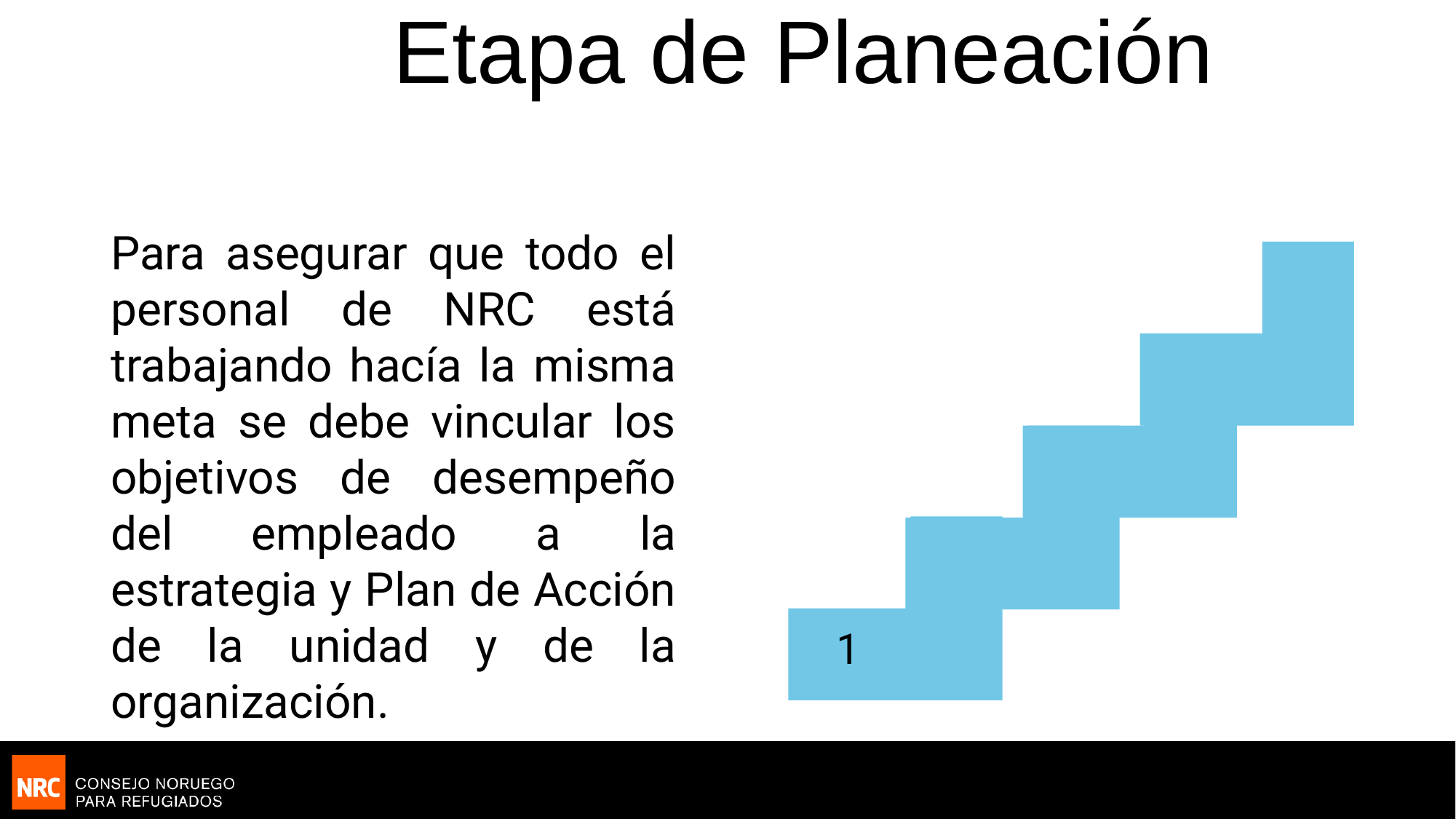

# Etapa de Planeación
Para asegurar que todo el personal de NRC está trabajando hacía la misma meta se debe vincular los objetivos de desempeño del empleado a la estrategia y Plan de Acción de la unidad y de la organización.

1